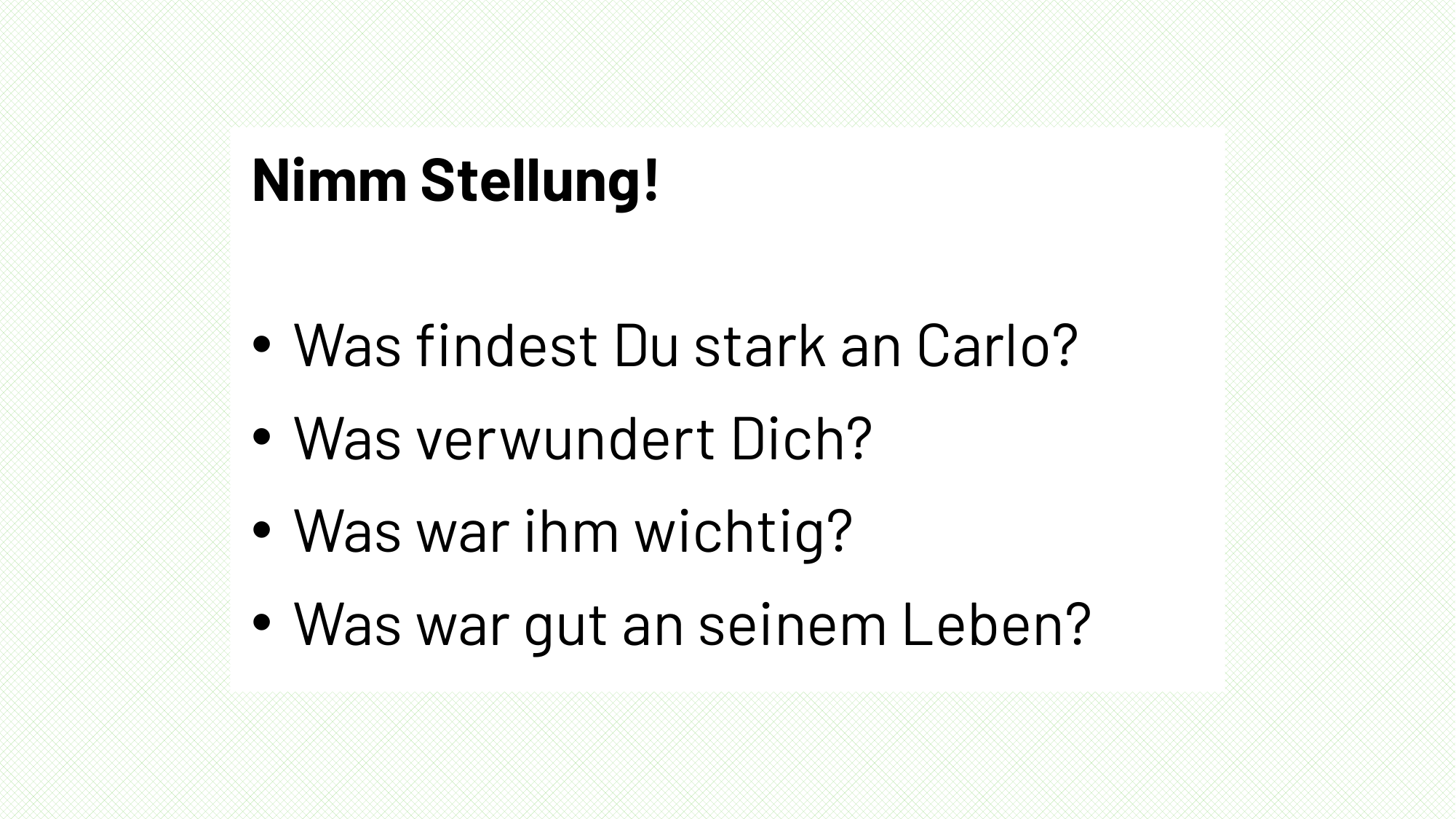

Nimm Stellung!
Was findest Du stark an Carlo?
Was verwundert Dich?
Was war ihm wichtig?
Was war gut an seinem Leben?